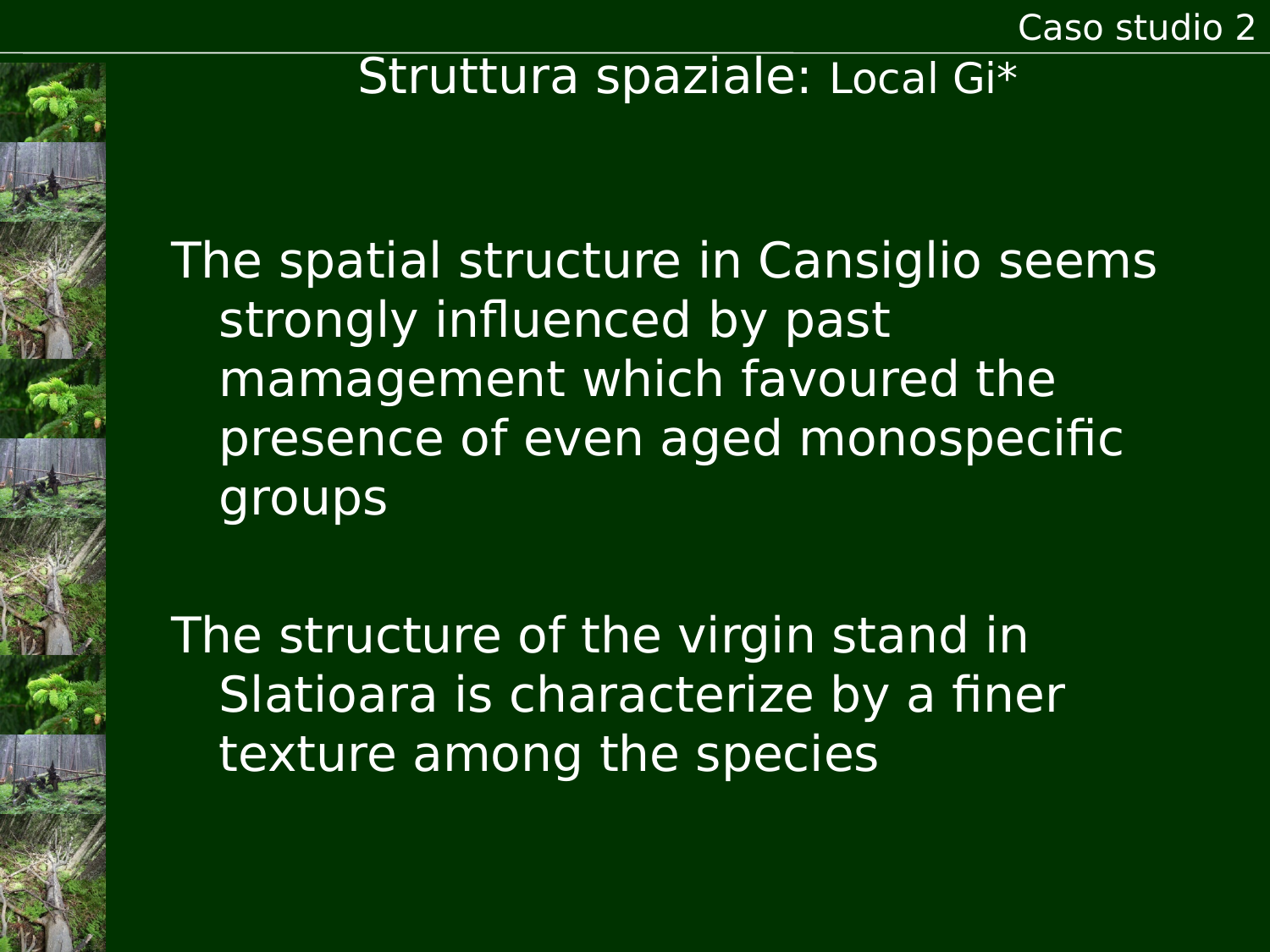

Caso studio 2
# Struttura spaziale: Local Gi*
The spatial structure in Cansiglio seems strongly influenced by past mamagement which favoured the presence of even aged monospecific groups

The structure of the virgin stand in Slatioara is characterize by a finer texture among the species